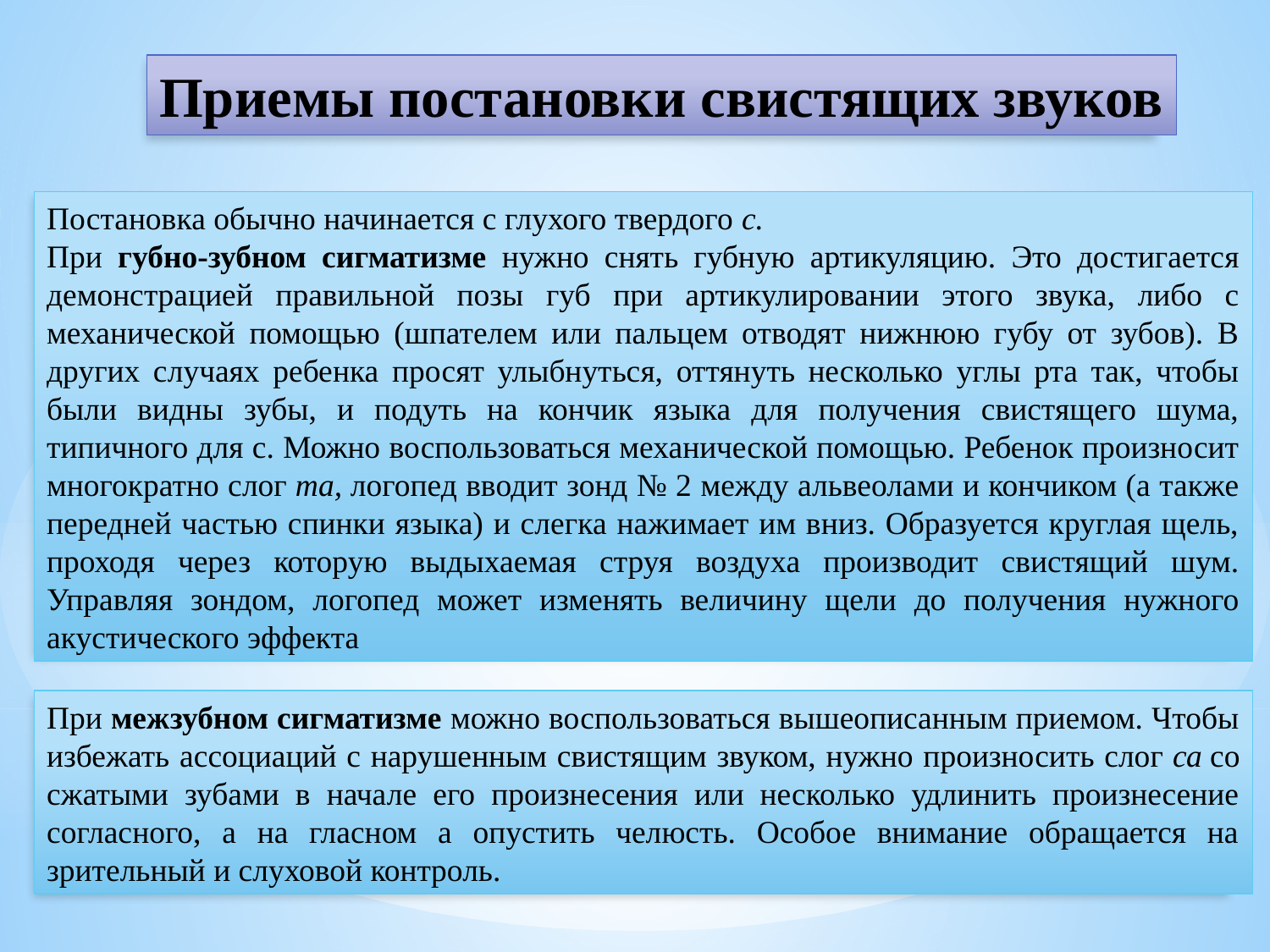

Приемы постановки свистящих звуков
Постановка обычно начинается с глухого твердого с.
При губно-зубном сигматизме нужно снять губную артикуляцию. Это достигается демонстрацией правильной позы губ при артикулировании этого звука, либо с механической помощью (шпателем или пальцем отводят нижнюю губу от зубов). В других случаях ребенка просят улыбнуться, оттянуть несколько углы рта так, чтобы были видны зубы, и подуть на кончик языка для получения свистящего шума, типичного для с. Можно воспользоваться механической помощью. Ребенок произносит многократно слог та, логопед вводит зонд № 2 между альвеолами и кончиком (а также передней частью спинки языка) и слегка нажимает им вниз. Образуется круглая щель, проходя через которую выдыхаемая струя воздуха производит свистящий шум. Управляя зондом, логопед может изменять величину щели до получения нужного акустического эффекта
При межзубном сигматизме можно воспользоваться вышеописанным приемом. Чтобы избежать ассоциаций с нарушенным свистящим звуком, нужно произносить слог са со сжатыми зубами в начале его произнесения или несколько удлинить произнесение согласного, а на гласном а опустить челюсть. Особое внимание обращается на зрительный и слуховой контроль.